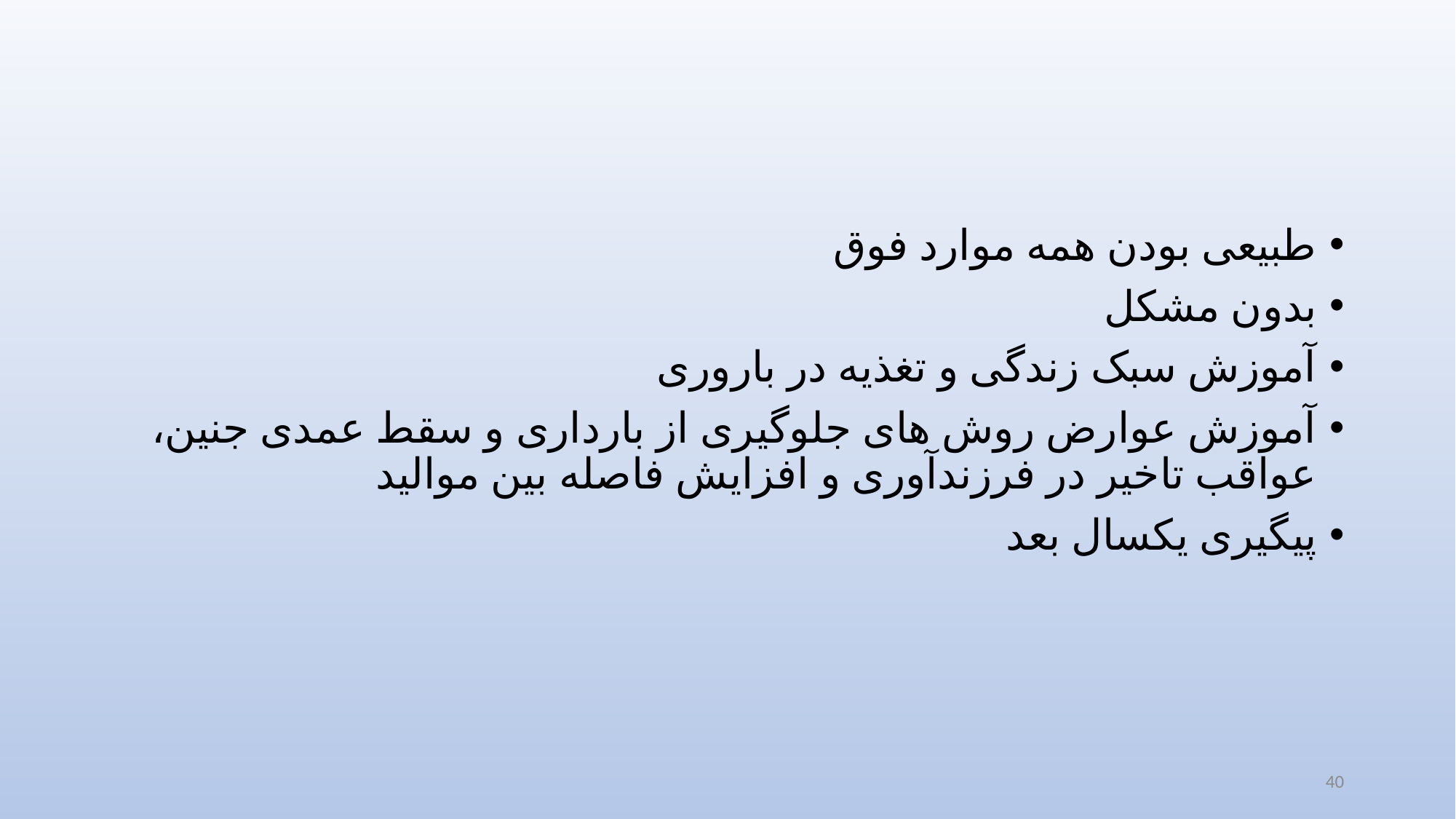

#
طبیعی بودن همه موارد فوق
بدون مشکل
آموزش سبک زندگی و تغذیه در باروری
آموزش عوارض روش های جلوگیری از بارداری و سقط عمدی جنین، عواقب تاخیر در فرزندآوری و افزایش فاصله بین موالید
پیگیری یکسال بعد
40